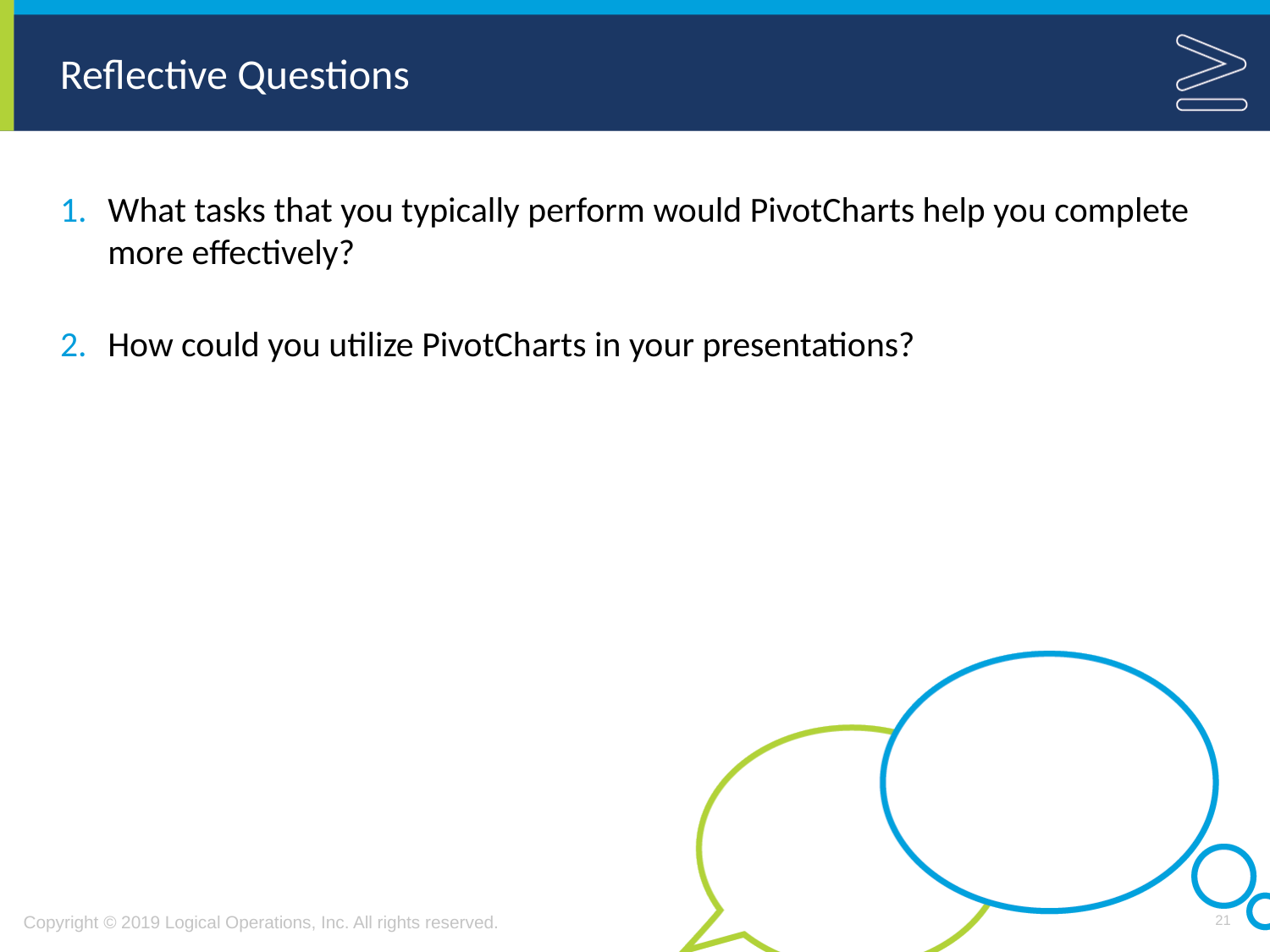

What tasks that you typically perform would PivotCharts help you complete more effectively?
How could you utilize PivotCharts in your presentations?
21